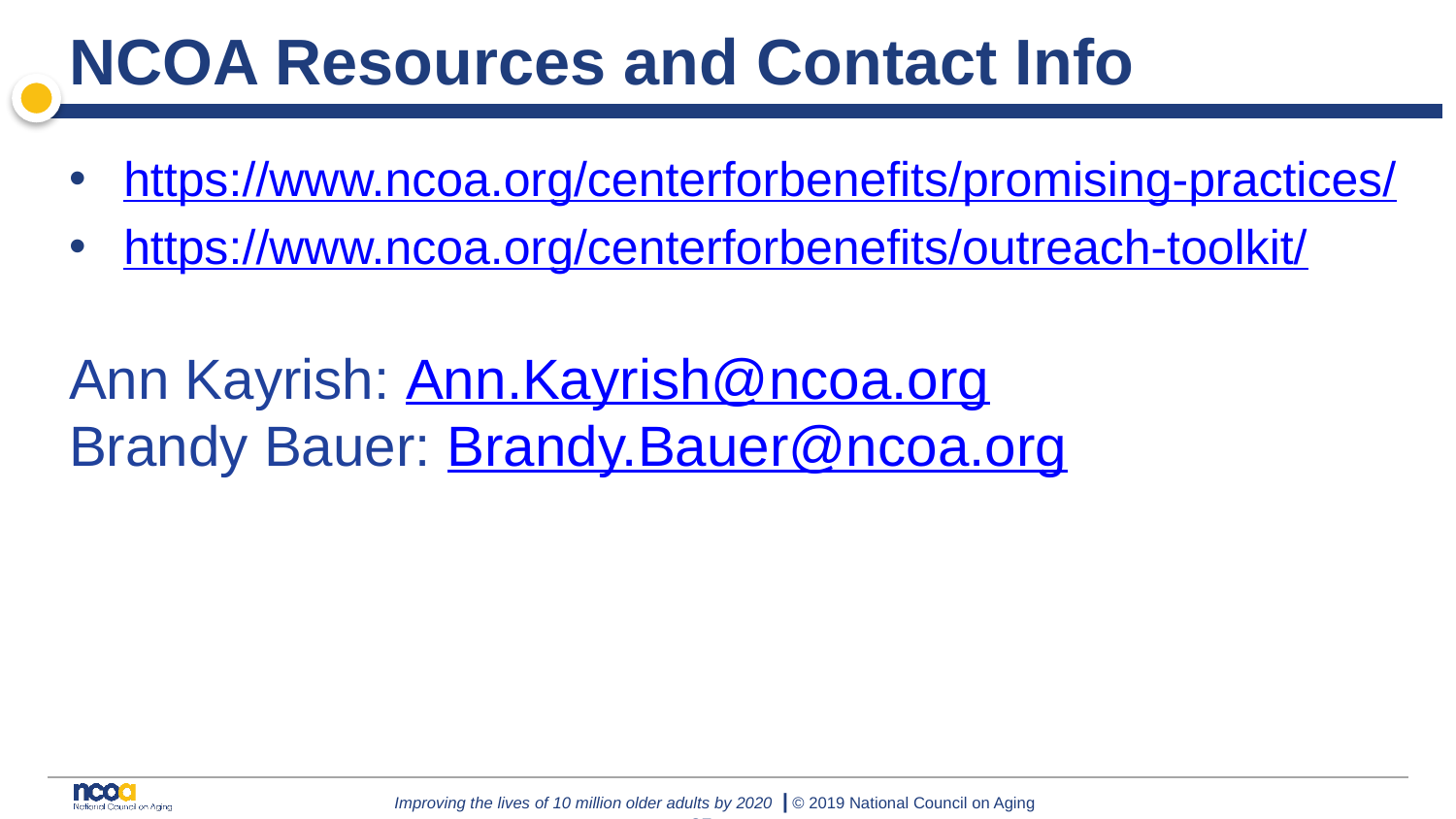

# NCOA Resources and Contact Info
https://www.ncoa.org/centerforbenefits/promising-practices/
https://www.ncoa.org/centerforbenefits/outreach-toolkit/

Ann Kayrish: Ann.Kayrish@ncoa.org
Brandy Bauer: Brandy.Bauer@ncoa.org